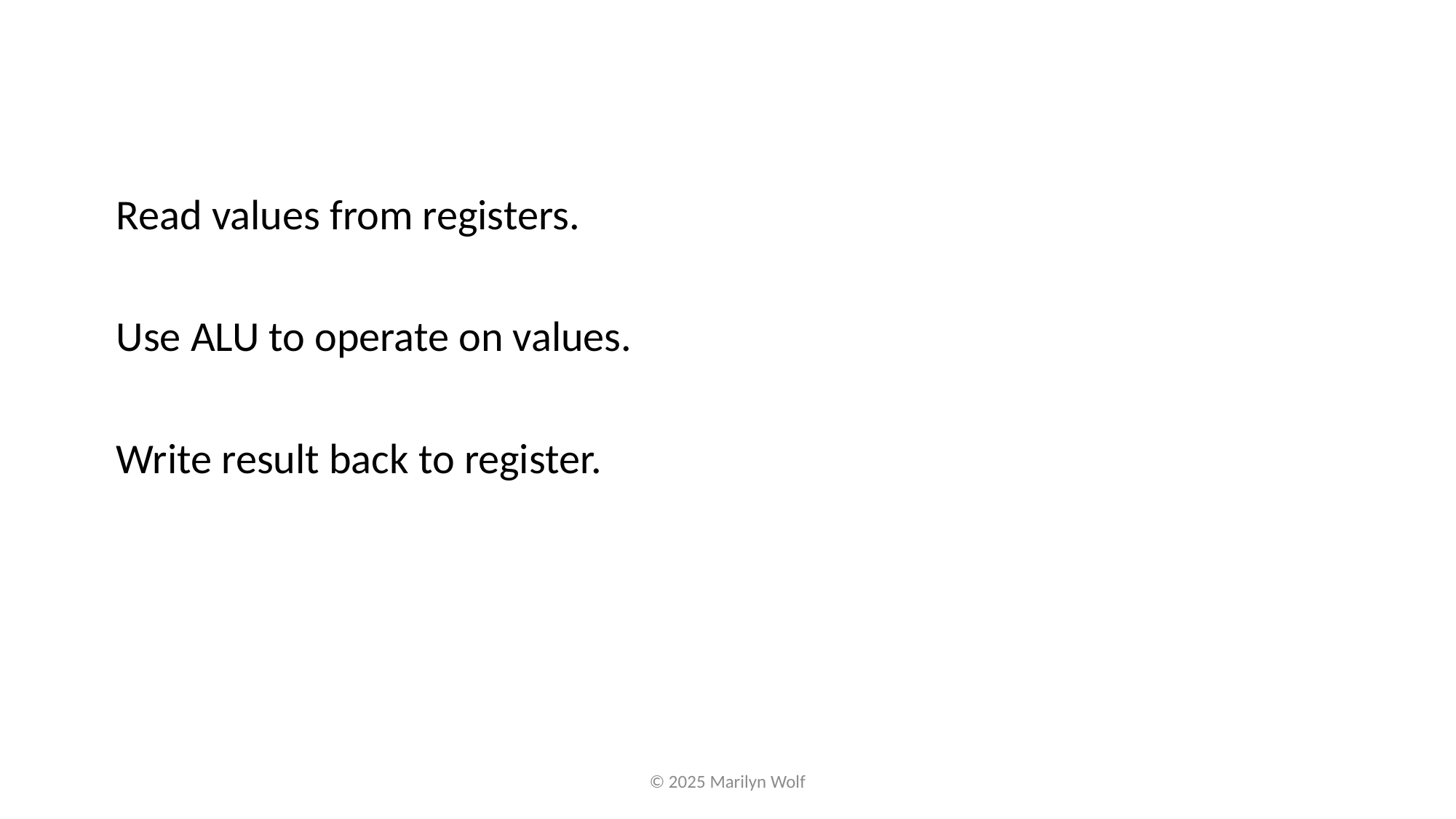

Read values from registers.

Use ALU to operate on values.

Write result back to register.
© 2025 Marilyn Wolf